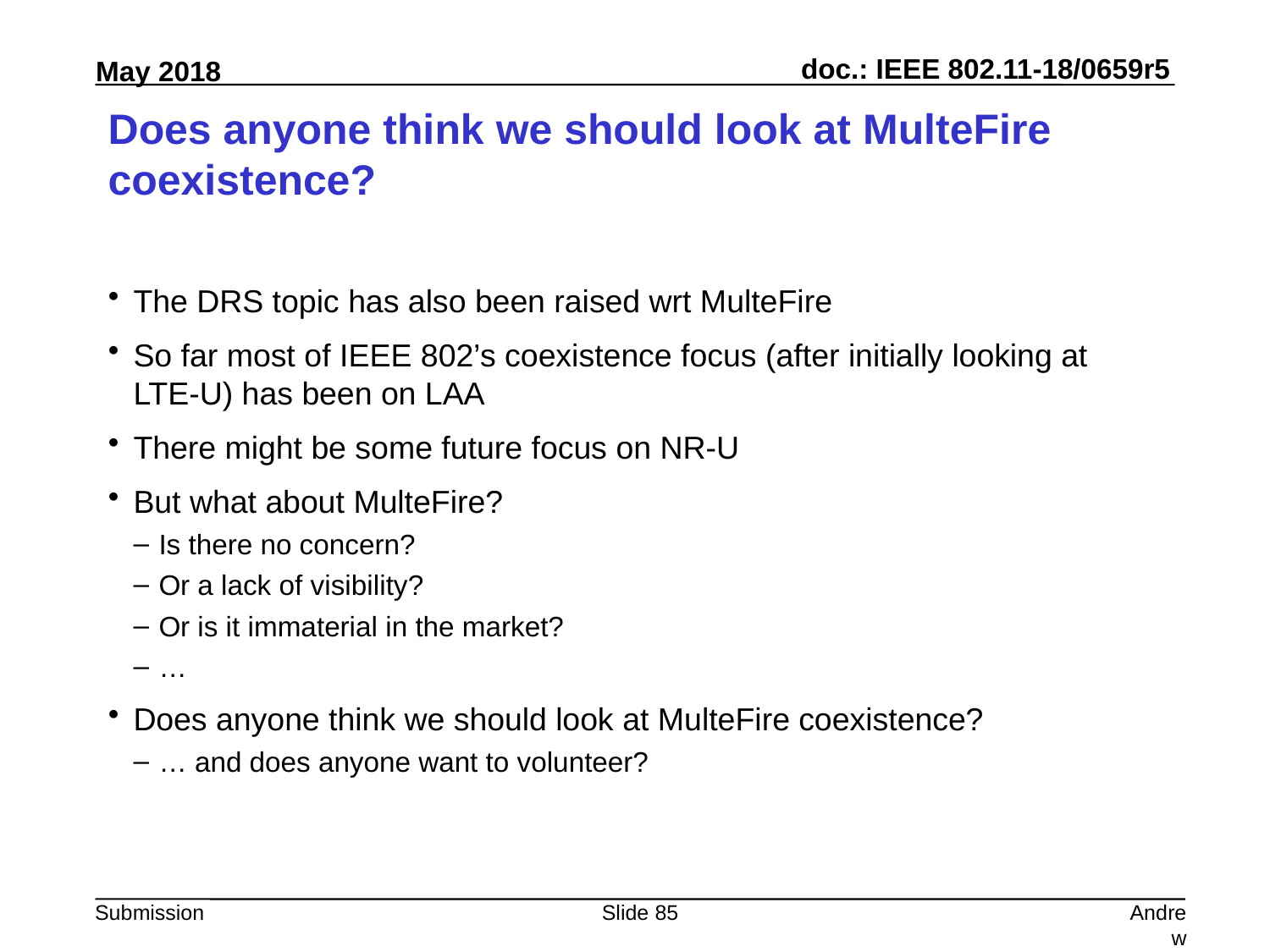

# Does anyone think we should look at MulteFire coexistence?
The DRS topic has also been raised wrt MulteFire
So far most of IEEE 802’s coexistence focus (after initially looking at LTE-U) has been on LAA
There might be some future focus on NR-U
But what about MulteFire?
Is there no concern?
Or a lack of visibility?
Or is it immaterial in the market?
…
Does anyone think we should look at MulteFire coexistence?
… and does anyone want to volunteer?
Slide 85
Andrew Myles, Cisco